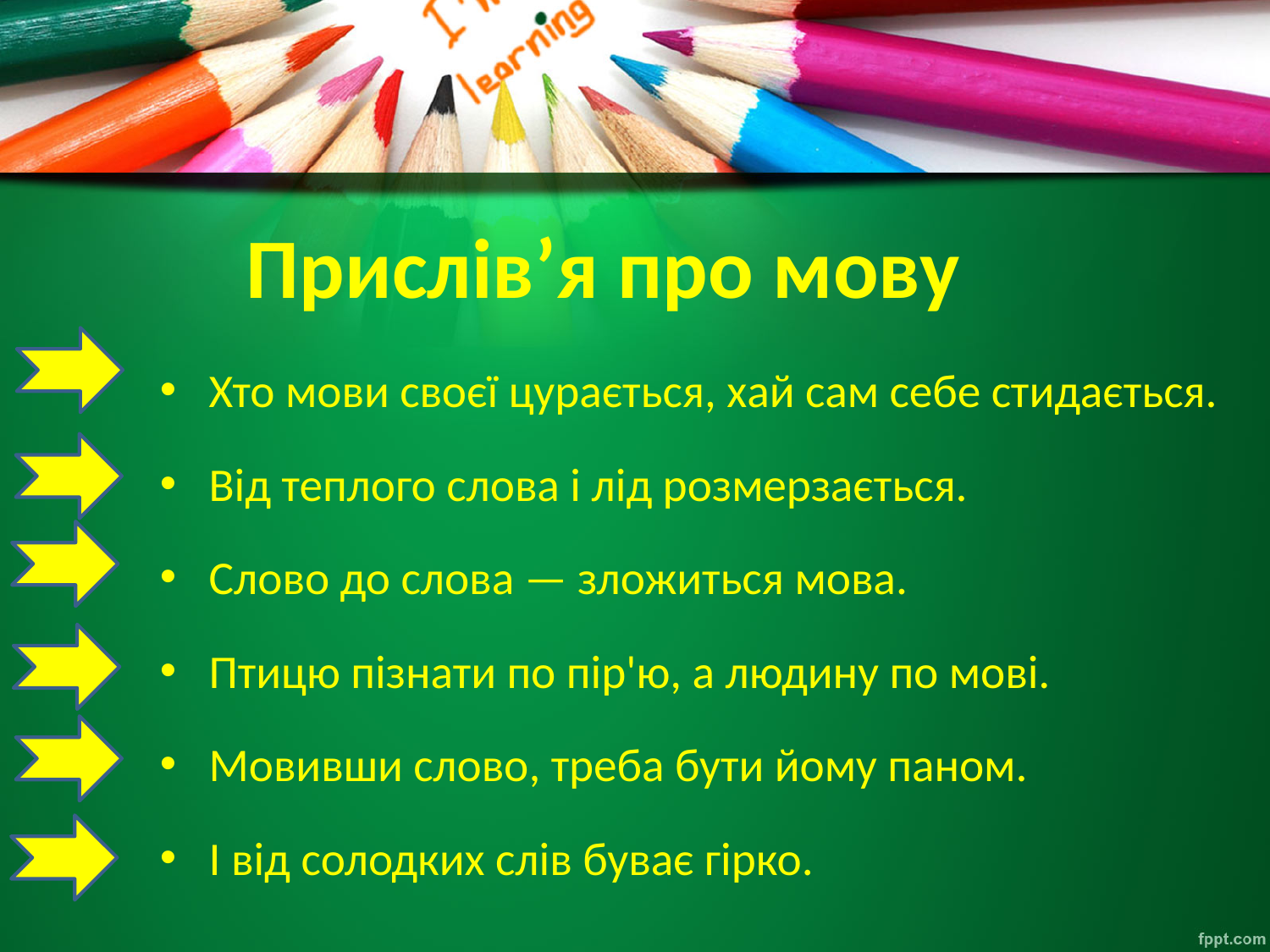

# Прислів’я про мову
Хто мови своєї цурається, хай сам себе стидається.
Від теплого слова і лід розмерзається.
Слово до слова — зложиться мова.
Птицю пізнати по пір'ю, а людину по мові.
Мовивши слово, треба бути йому паном.
І від солодких слів буває гірко.